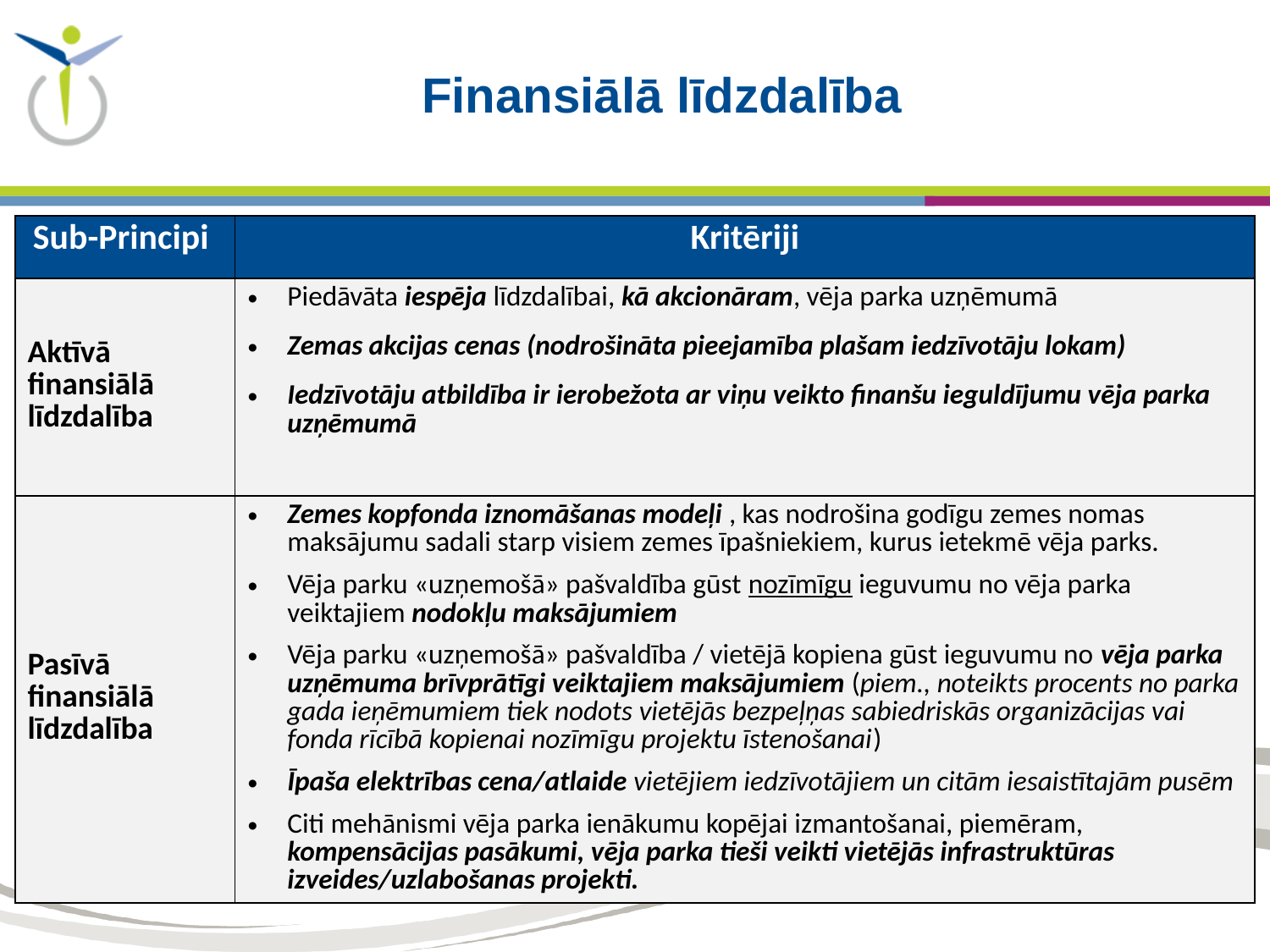

# Finansiālā līdzdalība
| Sub-Principi | Kritēriji |
| --- | --- |
| Aktīvā finansiālā līdzdalība | Piedāvāta iespēja līdzdalībai, kā akcionāram, vēja parka uzņēmumā Zemas akcijas cenas (nodrošināta pieejamība plašam iedzīvotāju lokam) Iedzīvotāju atbildība ir ierobežota ar viņu veikto finanšu ieguldījumu vēja parka uzņēmumā |
| Pasīvā finansiālā līdzdalība | Zemes kopfonda iznomāšanas modeļi , kas nodrošina godīgu zemes nomas maksājumu sadali starp visiem zemes īpašniekiem, kurus ietekmē vēja parks. Vēja parku «uzņemošā» pašvaldība gūst nozīmīgu ieguvumu no vēja parka veiktajiem nodokļu maksājumiem Vēja parku «uzņemošā» pašvaldība / vietējā kopiena gūst ieguvumu no vēja parka uzņēmuma brīvprātīgi veiktajiem maksājumiem (piem., noteikts procents no parka gada ieņēmumiem tiek nodots vietējās bezpeļņas sabiedriskās organizācijas vai fonda rīcībā kopienai nozīmīgu projektu īstenošanai) Īpaša elektrības cena/atlaide vietējiem iedzīvotājiem un citām iesaistītajām pusēm Citi mehānismi vēja parka ienākumu kopējai izmantošanai, piemēram, kompensācijas pasākumi, vēja parka tieši veikti vietējās infrastruktūras izveides/uzlabošanas projekti. |